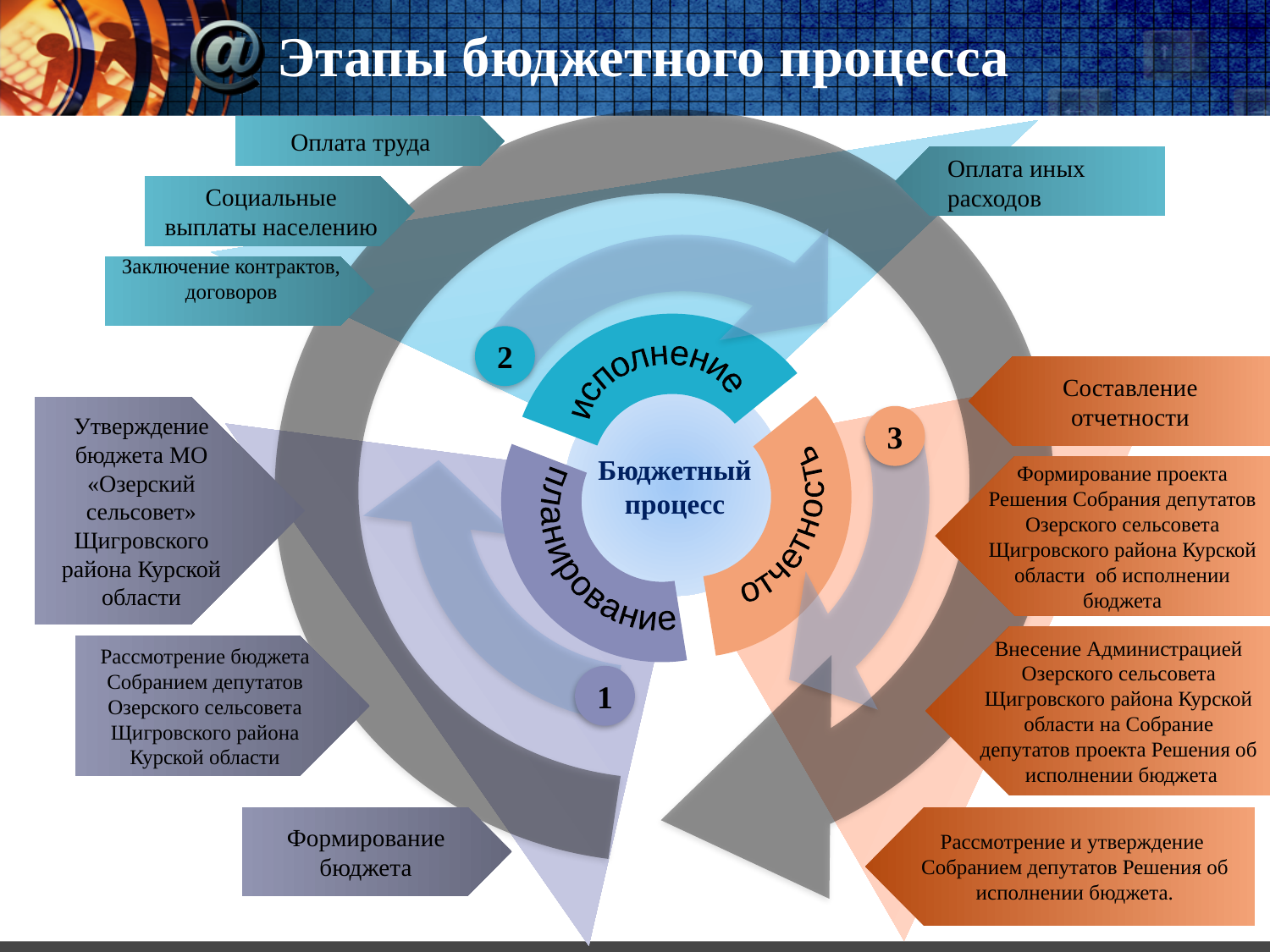

# Этапы бюджетного процесса

Оплата труда

Оплата иных расходов
Социальные выплаты населению

Заключение контрактов, договоров

### Chart

| Category | Продажи |
|---|---|
| Кв. 1 | 50.0 |
| Кв. 2 | 50.0 |
| Кв. 4 | 50.0 |
2
исполнение
Составление отчетности

Утверждение бюджета МО «Озерский сельсовет» Щигровского района Курской области
3
планирование

Бюджетный процесс
отчетность
Формирование проекта Решения Собрания депутатов Озерского сельсовета Щигровского района Курской области  об исполнении бюджета

Внесение Администрацией Озерского сельсовета Щигровского района Курской области на Собрание депутатов проекта Решения об  исполнении бюджета

Рассмотрение бюджета Собранием депутатов Озерского сельсовета Щигровского района Курской области
1
Формирование бюджета
Рассмотрение и утверждение  Собранием депутатов Решения об исполнении бюджета.